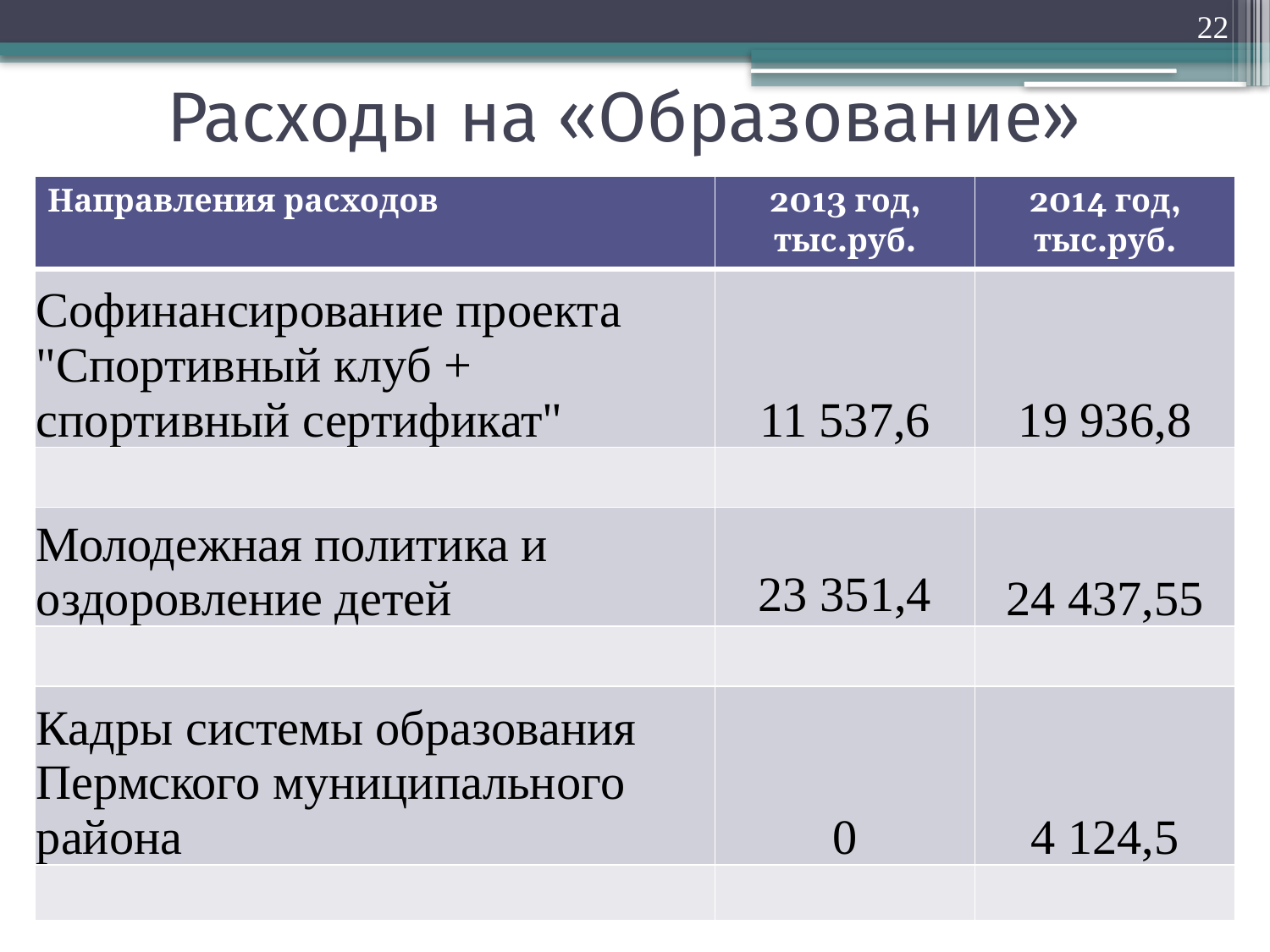

22
# Расходы на «Образование»
| Направления расходов | 2013 год, тыс.руб. | 2014 год, тыс.руб. |
| --- | --- | --- |
| Софинансирование проекта "Спортивный клуб + спортивный сертификат" | 11 537,6 | 19 936,8 |
|  |  |  |
| Молодежная политика и оздоровление детей | 23 351,4 | 24 437,55 |
|  |  |  |
| Кадры системы образования Пермского муниципального района | 0 | 4 124,5 |
|  |  |  |